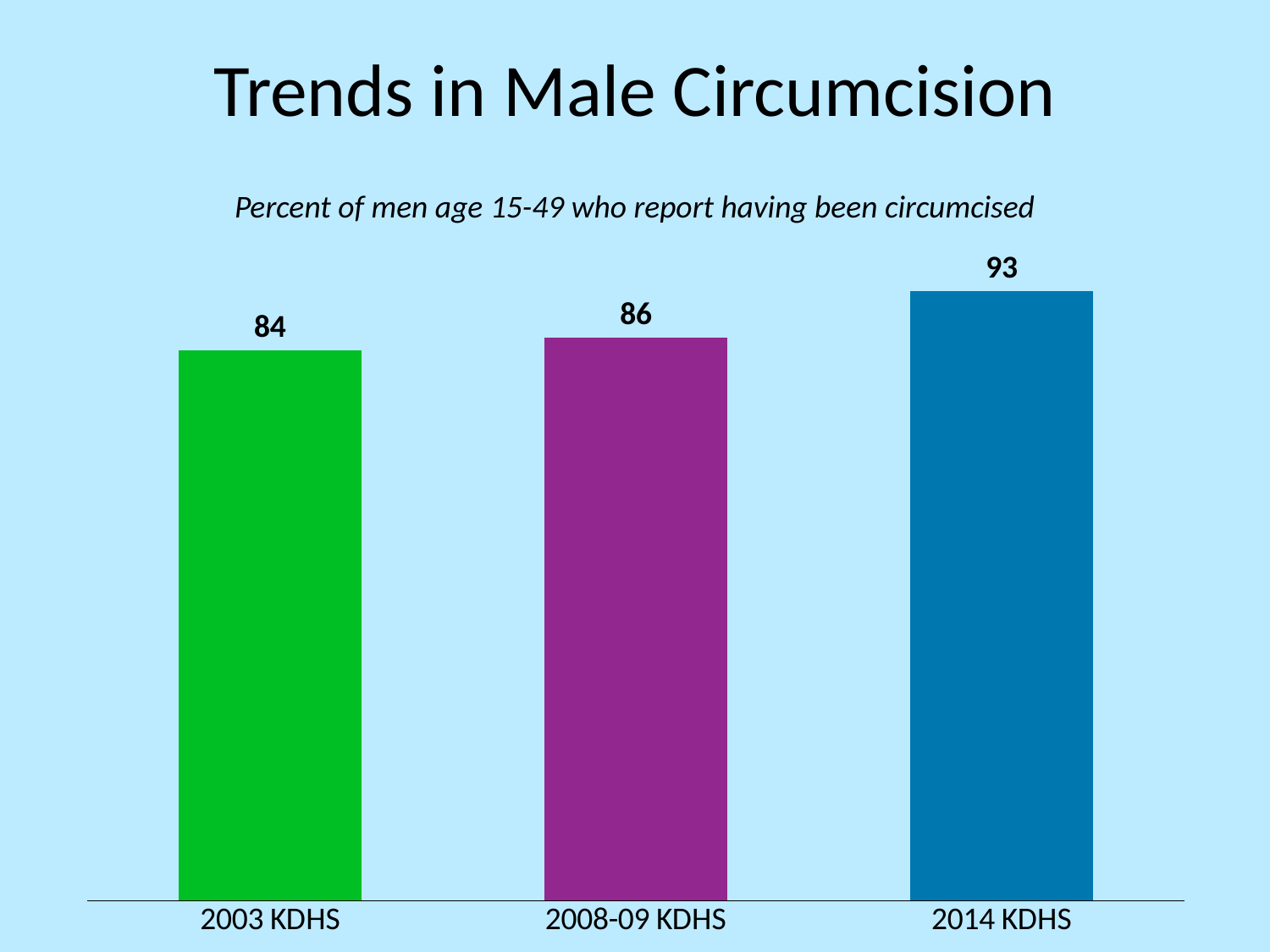

# Trends in Male Circumcision
Percent of men age 15-49 who report having been circumcised

### Chart

| Category | ITN |
|---|---|
| 2003 KDHS | 84.0 |
| 2008-09 KDHS | 86.0 |
| 2014 KDHS | 93.0 |